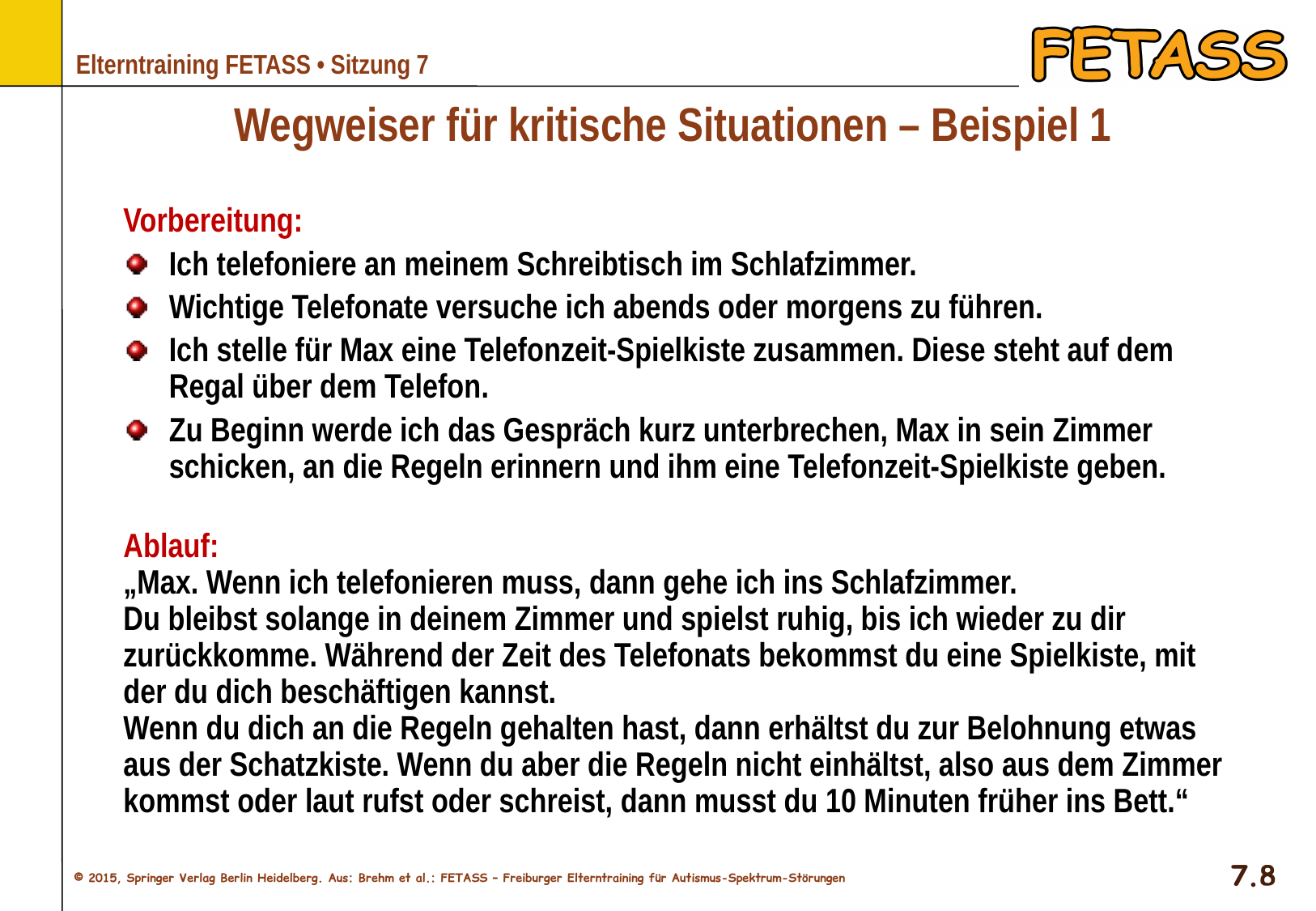

# Wegweiser für kritische Situationen – Beispiel 1
Vorbereitung:
Ich telefoniere an meinem Schreibtisch im Schlafzimmer.
Wichtige Telefonate versuche ich abends oder morgens zu führen.
Ich stelle für Max eine Telefonzeit-Spielkiste zusammen. Diese steht auf dem Regal über dem Telefon.
Zu Beginn werde ich das Gespräch kurz unterbrechen, Max in sein Zimmer schicken, an die Regeln erinnern und ihm eine Telefonzeit-Spielkiste geben.
Ablauf:
„Max. Wenn ich telefonieren muss, dann gehe ich ins Schlafzimmer.
Du bleibst solange in deinem Zimmer und spielst ruhig, bis ich wieder zu dir zurückkomme. Während der Zeit des Telefonats bekommst du eine Spielkiste, mit der du dich beschäftigen kannst.
Wenn du dich an die Regeln gehalten hast, dann erhältst du zur Belohnung etwas aus der Schatzkiste. Wenn du aber die Regeln nicht einhältst, also aus dem Zimmer kommst oder laut rufst oder schreist, dann musst du 10 Minuten früher ins Bett.“
7.8